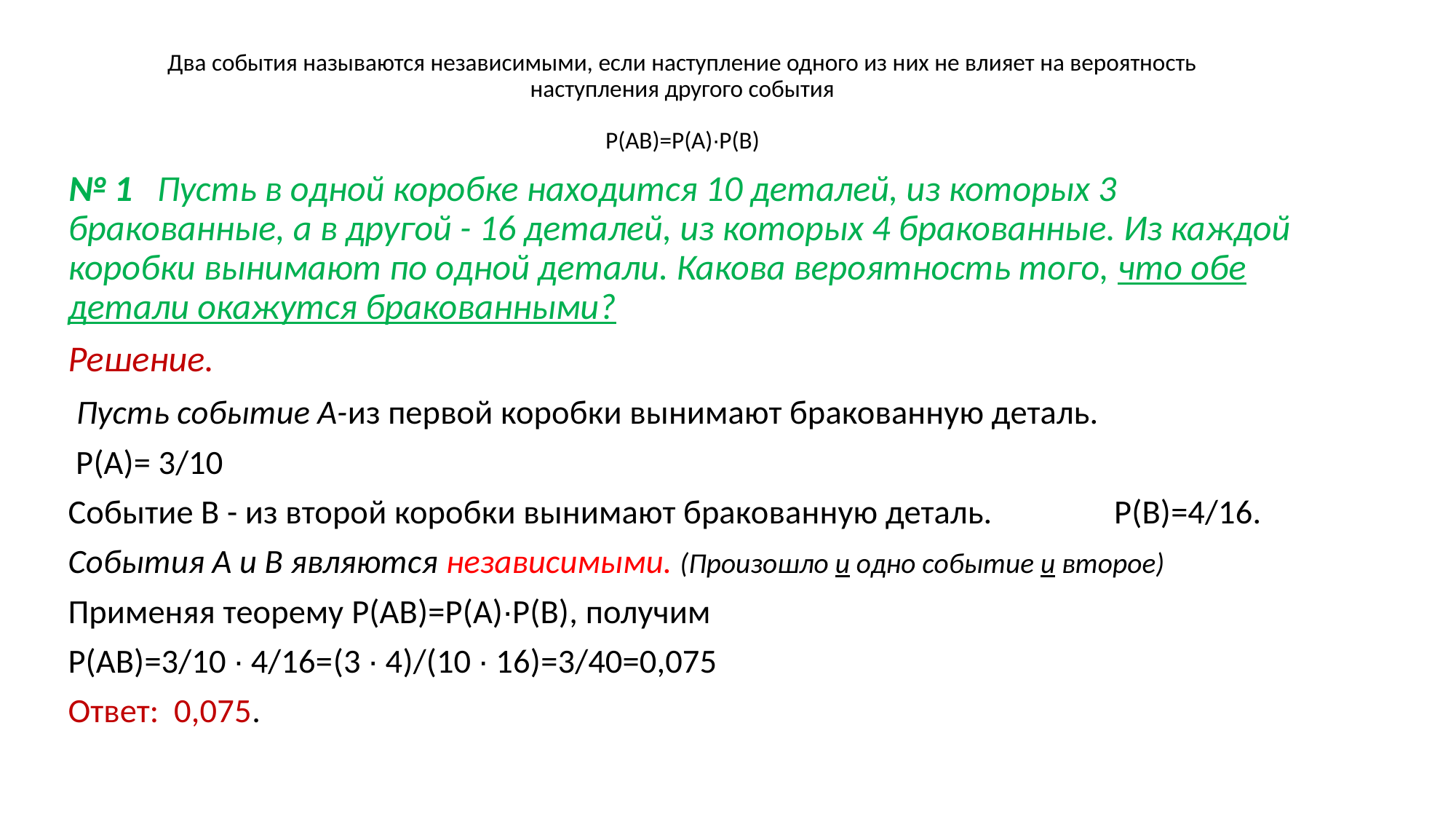

# Два события называются независимыми, если наступление одного из них не влияет на вероятность наступления другого события Р(АВ)=Р(А)∙Р(В)
№ 1   Пусть в одной коробке находится 10 деталей, из которых 3 бракованные, а в другой - 16 деталей, из которых 4 бракованные. Из каждой коробки вынимают по одной детали. Какова вероятность того, что обе детали окажутся бракованными?
Решение.
 Пусть событие А-из первой коробки вынимают бракованную деталь.
 Р(А)= 3/10
Событие В - из второй коробки вынимают бракованную деталь.                Р(В)=4/16.
События А и В являются независимыми. (Произошло и одно событие и второе)
Применяя теорему P(AB)=P(A)∙P(B), получим
P(AB)=3/10 ∙ 4/16=(3 ∙ 4)/(10 ∙ 16)=3/40=0,075
Ответ:  0,075.